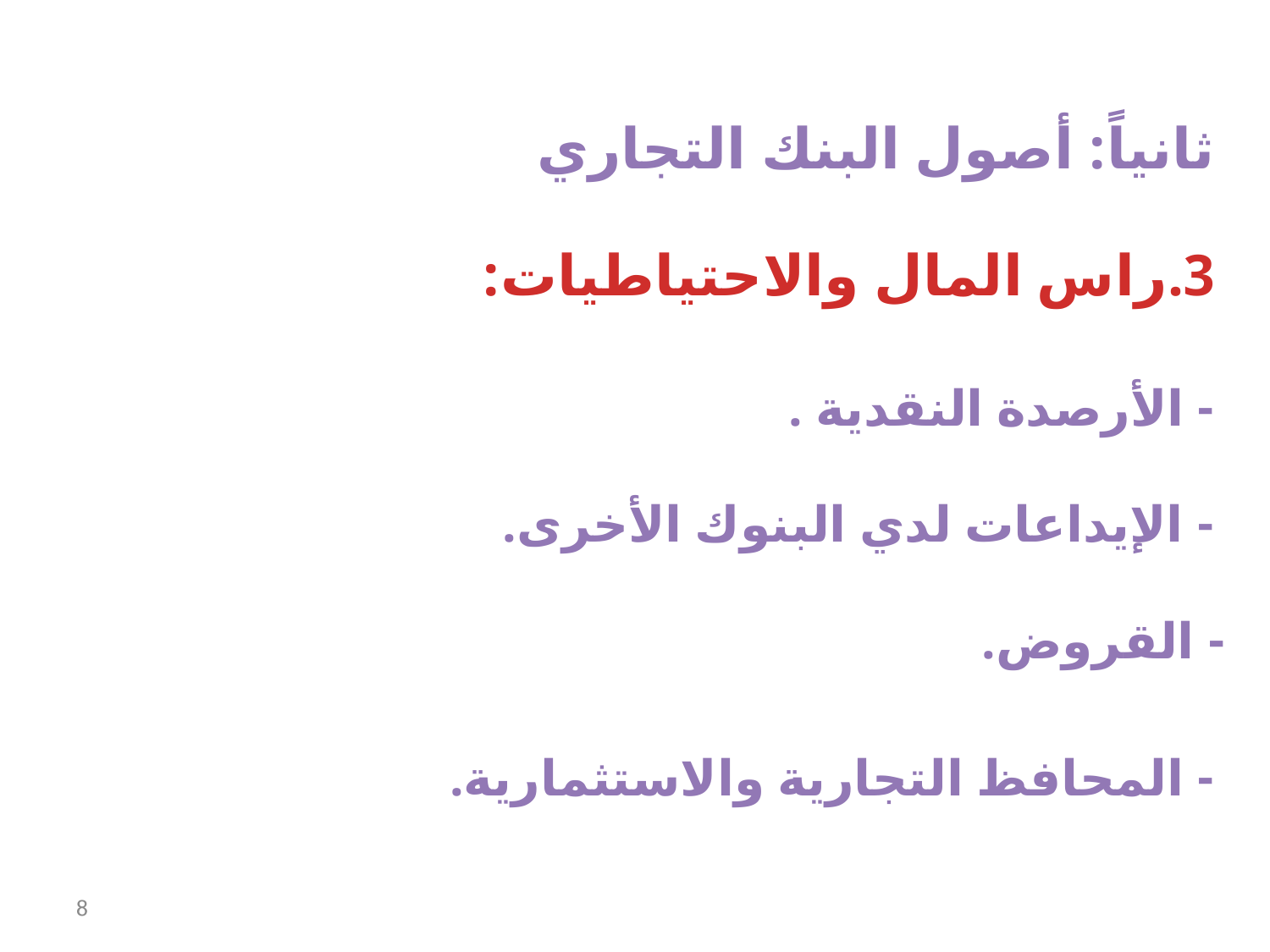

ثانياً: أصول البنك التجاري
3.	راس المال والاحتياطيات:
- الأرصدة النقدية .

- الإيداعات لدي البنوك الأخرى.
- القروض.
- المحافظ التجارية والاستثمارية.
8